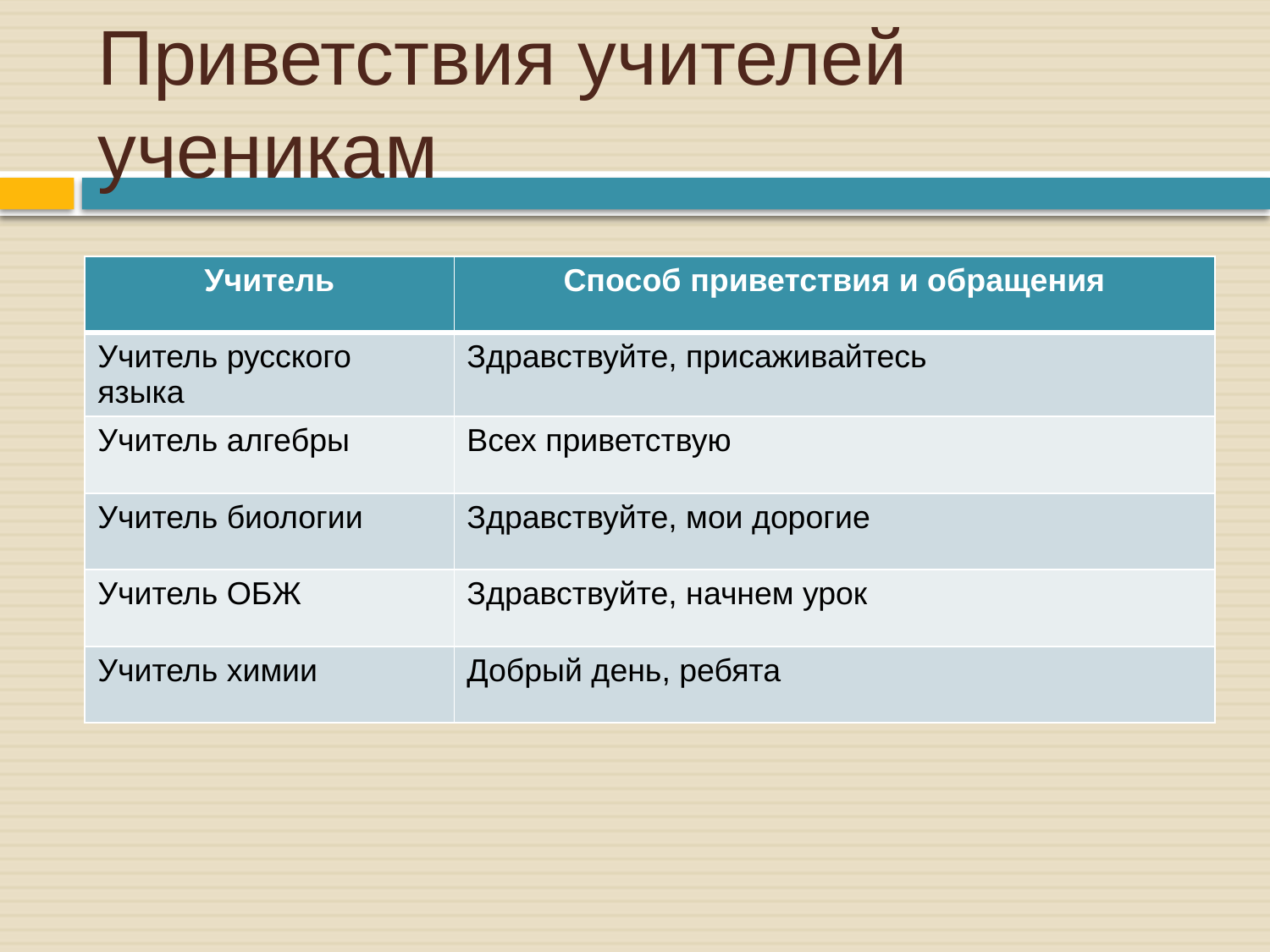

# Приветствия учителей ученикам
| Учитель | Способ приветствия и обращения |
| --- | --- |
| Учитель русского языка | Здравствуйте, присаживайтесь |
| Учитель алгебры | Всех приветствую |
| Учитель биологии | Здравствуйте, мои дорогие |
| Учитель ОБЖ | Здравствуйте, начнем урок |
| Учитель химии | Добрый день, ребята |